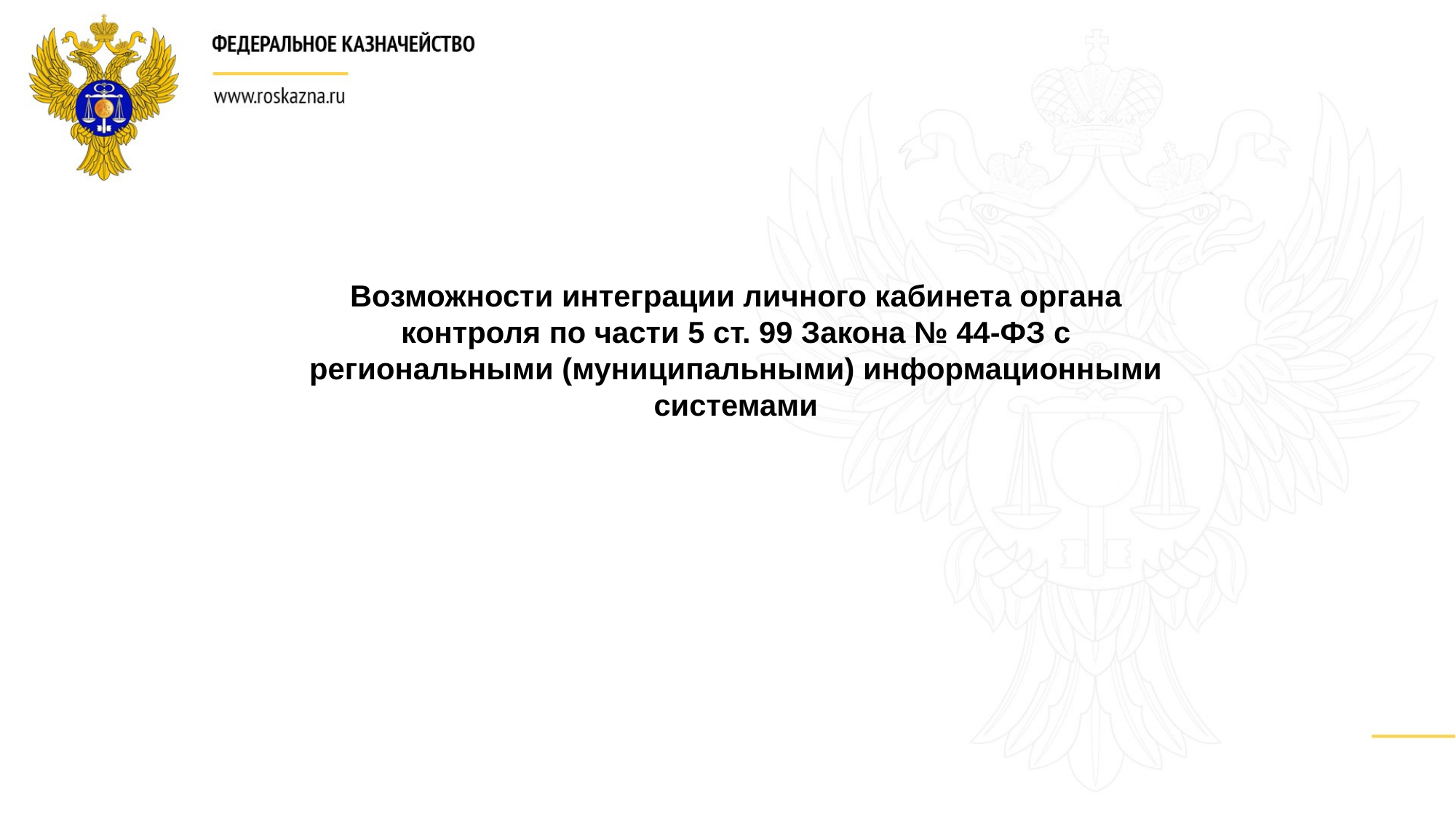

Возможности интеграции личного кабинета органа контроля по части 5 ст. 99 Закона № 44-ФЗ с региональными (муниципальными) информационными системами